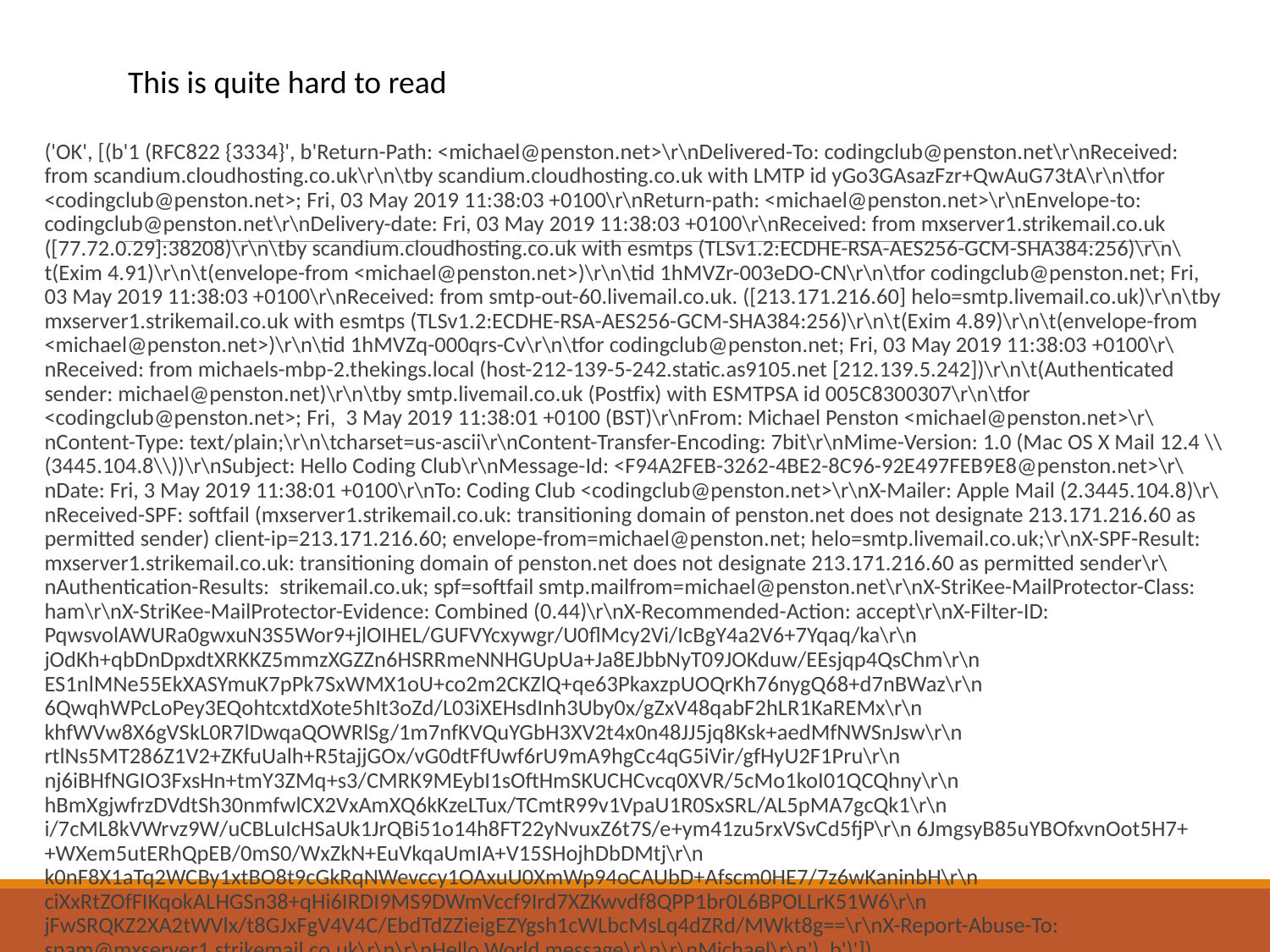

This is quite hard to read
('OK', [(b'1 (RFC822 {3334}', b'Return-Path: <michael@penston.net>\r\nDelivered-To: codingclub@penston.net\r\nReceived: from scandium.cloudhosting.co.uk\r\n\tby scandium.cloudhosting.co.uk with LMTP id yGo3GAsazFzr+QwAuG73tA\r\n\tfor <codingclub@penston.net>; Fri, 03 May 2019 11:38:03 +0100\r\nReturn-path: <michael@penston.net>\r\nEnvelope-to: codingclub@penston.net\r\nDelivery-date: Fri, 03 May 2019 11:38:03 +0100\r\nReceived: from mxserver1.strikemail.co.uk ([77.72.0.29]:38208)\r\n\tby scandium.cloudhosting.co.uk with esmtps (TLSv1.2:ECDHE-RSA-AES256-GCM-SHA384:256)\r\n\t(Exim 4.91)\r\n\t(envelope-from <michael@penston.net>)\r\n\tid 1hMVZr-003eDO-CN\r\n\tfor codingclub@penston.net; Fri, 03 May 2019 11:38:03 +0100\r\nReceived: from smtp-out-60.livemail.co.uk. ([213.171.216.60] helo=smtp.livemail.co.uk)\r\n\tby mxserver1.strikemail.co.uk with esmtps (TLSv1.2:ECDHE-RSA-AES256-GCM-SHA384:256)\r\n\t(Exim 4.89)\r\n\t(envelope-from <michael@penston.net>)\r\n\tid 1hMVZq-000qrs-Cv\r\n\tfor codingclub@penston.net; Fri, 03 May 2019 11:38:03 +0100\r\nReceived: from michaels-mbp-2.thekings.local (host-212-139-5-242.static.as9105.net [212.139.5.242])\r\n\t(Authenticated sender: michael@penston.net)\r\n\tby smtp.livemail.co.uk (Postfix) with ESMTPSA id 005C8300307\r\n\tfor <codingclub@penston.net>; Fri,  3 May 2019 11:38:01 +0100 (BST)\r\nFrom: Michael Penston <michael@penston.net>\r\nContent-Type: text/plain;\r\n\tcharset=us-ascii\r\nContent-Transfer-Encoding: 7bit\r\nMime-Version: 1.0 (Mac OS X Mail 12.4 \\(3445.104.8\\))\r\nSubject: Hello Coding Club\r\nMessage-Id: <F94A2FEB-3262-4BE2-8C96-92E497FEB9E8@penston.net>\r\nDate: Fri, 3 May 2019 11:38:01 +0100\r\nTo: Coding Club <codingclub@penston.net>\r\nX-Mailer: Apple Mail (2.3445.104.8)\r\nReceived-SPF: softfail (mxserver1.strikemail.co.uk: transitioning domain of penston.net does not designate 213.171.216.60 as permitted sender) client-ip=213.171.216.60; envelope-from=michael@penston.net; helo=smtp.livemail.co.uk;\r\nX-SPF-Result: mxserver1.strikemail.co.uk: transitioning domain of penston.net does not designate 213.171.216.60 as permitted sender\r\nAuthentication-Results:  strikemail.co.uk; spf=softfail smtp.mailfrom=michael@penston.net\r\nX-StriKee-MailProtector-Class: ham\r\nX-StriKee-MailProtector-Evidence: Combined (0.44)\r\nX-Recommended-Action: accept\r\nX-Filter-ID: PqwsvolAWURa0gwxuN3S5Wor9+jlOIHEL/GUFVYcxywgr/U0flMcy2Vi/IcBgY4a2V6+7Yqaq/ka\r\n jOdKh+qbDnDpxdtXRKKZ5mmzXGZZn6HSRRmeNNHGUpUa+Ja8EJbbNyT09JOKduw/EEsjqp4QsChm\r\n ES1nlMNe55EkXASYmuK7pPk7SxWMX1oU+co2m2CKZlQ+qe63PkaxzpUOQrKh76nygQ68+d7nBWaz\r\n 6QwqhWPcLoPey3EQohtcxtdXote5hIt3oZd/L03iXEHsdInh3Uby0x/gZxV48qabF2hLR1KaREMx\r\n khfWVw8X6gVSkL0R7lDwqaQOWRlSg/1m7nfKVQuYGbH3XV2t4x0n48JJ5jq8Ksk+aedMfNWSnJsw\r\n rtlNs5MT286Z1V2+ZKfuUalh+R5tajjGOx/vG0dtFfUwf6rU9mA9hgCc4qG5iVir/gfHyU2F1Pru\r\n nj6iBHfNGIO3FxsHn+tmY3ZMq+s3/CMRK9MEybI1sOftHmSKUCHCvcq0XVR/5cMo1koI01QCQhny\r\n hBmXgjwfrzDVdtSh30nmfwlCX2VxAmXQ6kKzeLTux/TCmtR99v1VpaU1R0SxSRL/AL5pMA7gcQk1\r\n i/7cML8kVWrvz9W/uCBLuIcHSaUk1JrQBi51o14h8FT22yNvuxZ6t7S/e+ym41zu5rxVSvCd5fjP\r\n 6JmgsyB85uYBOfxvnOot5H7++WXem5utERhQpEB/0mS0/WxZkN+EuVkqaUmIA+V15SHojhDbDMtj\r\n k0nF8X1aTq2WCBy1xtBO8t9cGkRqNWevccy1OAxuU0XmWp94oCAUbD+Afscm0HE7/7z6wKaninbH\r\n ciXxRtZOfFIKqokALHGSn38+qHi6IRDI9MS9DWmVccf9Ird7XZKwvdf8QPP1br0L6BPOLLrK51W6\r\n jFwSRQKZ2XA2tWVlx/t8GJxFgV4V4C/EbdTdZZieigEZYgsh1cWLbcMsLq4dZRd/MWkt8g==\r\nX-Report-Abuse-To: spam@mxserver1.strikemail.co.uk\r\n\r\nHello World message\r\n\r\nMichael\r\n'), b')'])